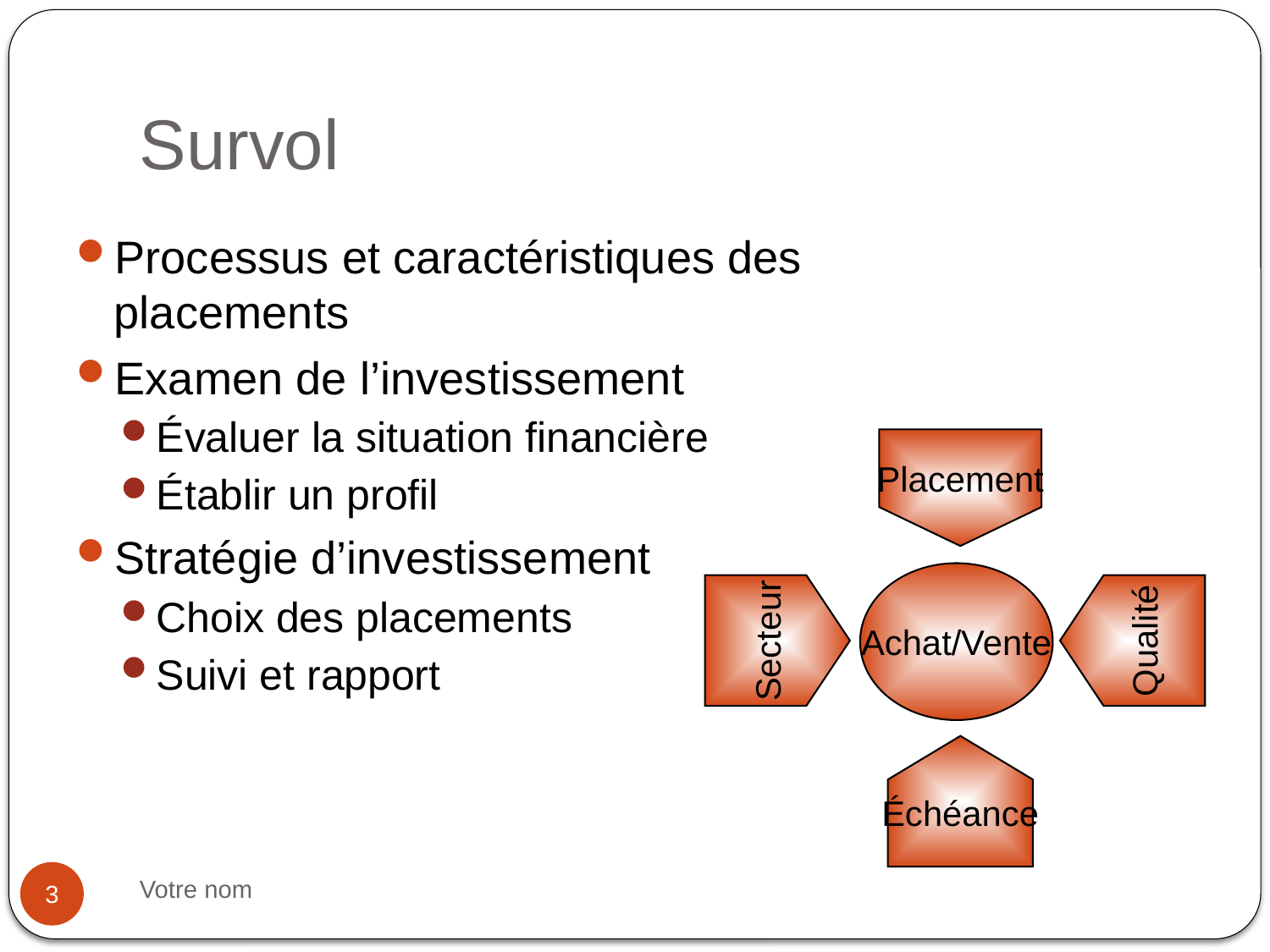

# Survol
Processus et caractéristiques des placements
Examen de l’investissement
Évaluer la situation financière
Établir un profil
Stratégie d’investissement
Choix des placements
Suivi et rapport
Placement
Achat/Vente
Secteur
Qualité
Échéance
Votre nom
3